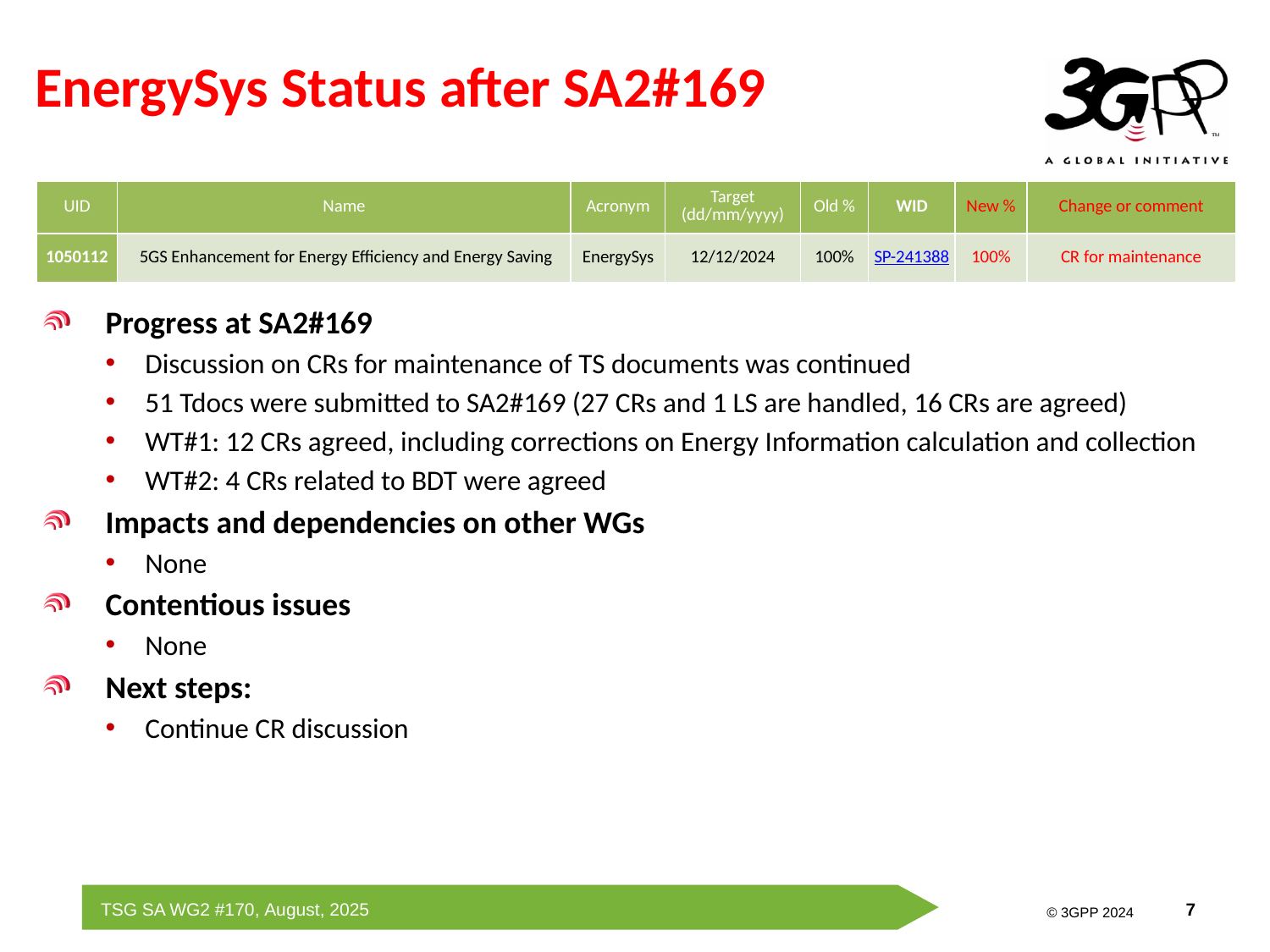

# EnergySys Status after SA2#169
| UID | Name | Acronym | Target (dd/mm/yyyy) | Old % | WID | New % | Change or comment |
| --- | --- | --- | --- | --- | --- | --- | --- |
| 1050112 | 5GS Enhancement for Energy Efficiency and Energy Saving | EnergySys | 12/12/2024 | 100% | SP-241388 | 100% | CR for maintenance |
Progress at SA2#169
Discussion on CRs for maintenance of TS documents was continued
51 Tdocs were submitted to SA2#169 (27 CRs and 1 LS are handled, 16 CRs are agreed)
WT#1: 12 CRs agreed, including corrections on Energy Information calculation and collection
WT#2: 4 CRs related to BDT were agreed
Impacts and dependencies on other WGs
None
Contentious issues
None
Next steps:
Continue CR discussion